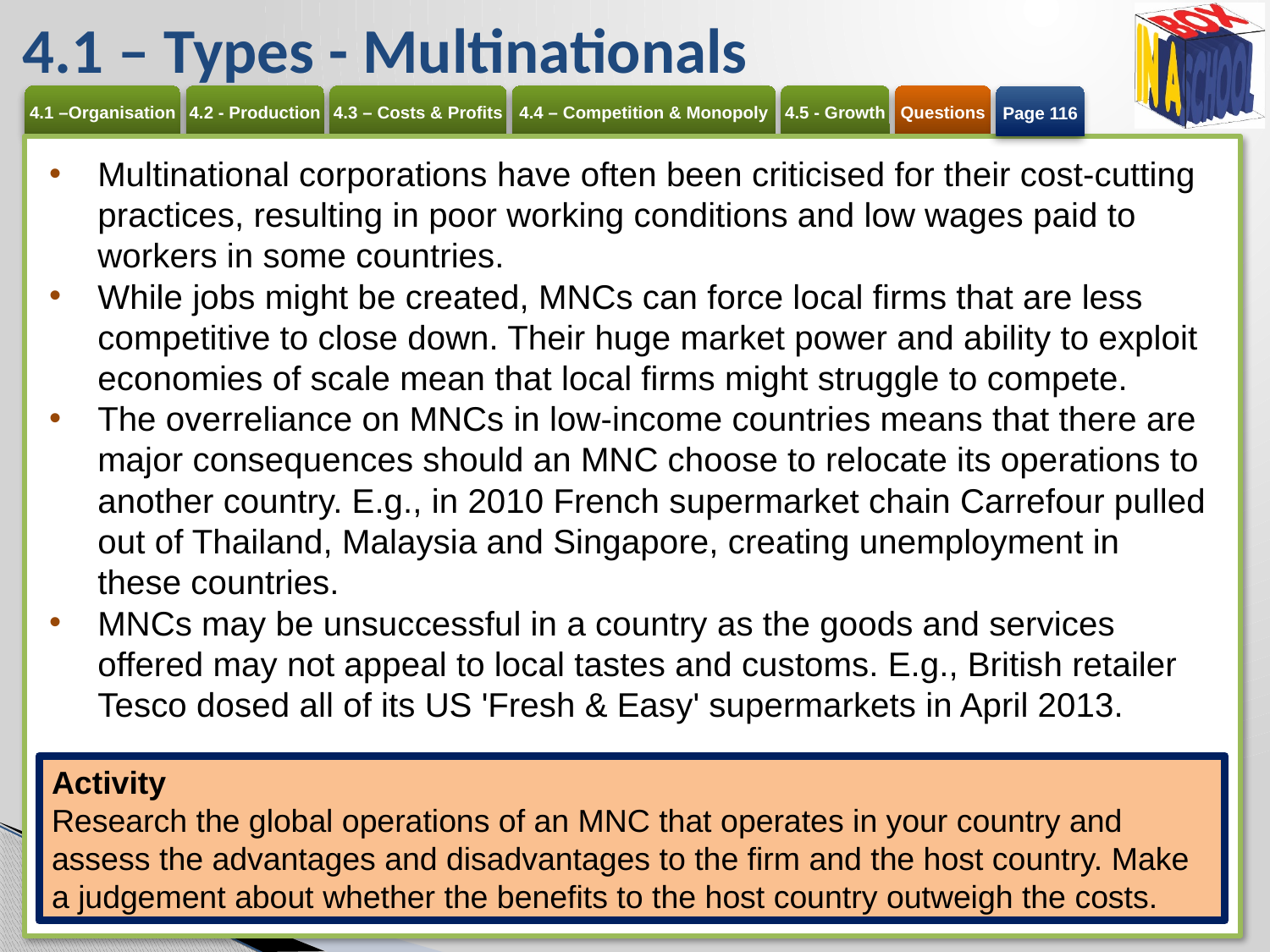

# 4.1 – Types - Multinationals
Page 116
Multinational corporations have often been criticised for their cost-cutting practices, resulting in poor working conditions and low wages paid to workers in some countries.
While jobs might be created, MNCs can force local firms that are less competitive to close down. Their huge market power and ability to exploit economies of scale mean that local firms might struggle to compete.
The overreliance on MNCs in low-income countries means that there are major consequences should an MNC choose to relocate its operations to another country. E.g., in 2010 French supermarket chain Carrefour pulled out of Thailand, Malaysia and Singapore, creating unemployment in these countries.
MNCs may be unsuccessful in a country as the goods and services offered may not appeal to local tastes and customs. E.g., British retailer Tesco dosed all of its US 'Fresh & Easy' supermarkets in April 2013.
Activity
Research the global operations of an MNC that operates in your country and assess the advantages and disadvantages to the firm and the host country. Make a judgement about whether the benefits to the host country outweigh the costs.